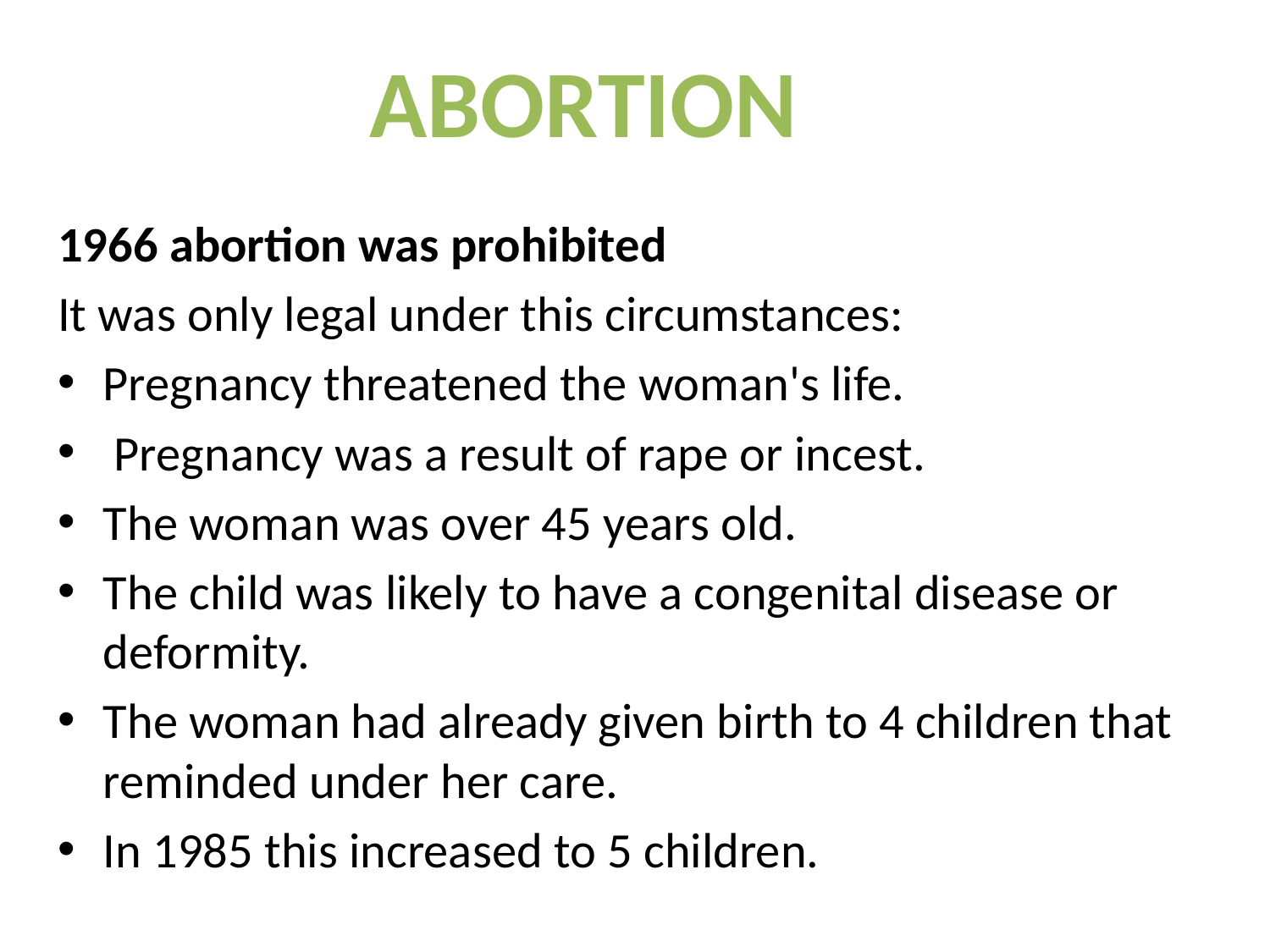

ABORTION
1966 abortion was prohibited
It was only legal under this circumstances:
Pregnancy threatened the woman's life.
 Pregnancy was a result of rape or incest.
The woman was over 45 years old.
The child was likely to have a congenital disease or deformity.
The woman had already given birth to 4 children that reminded under her care.
In 1985 this increased to 5 children.